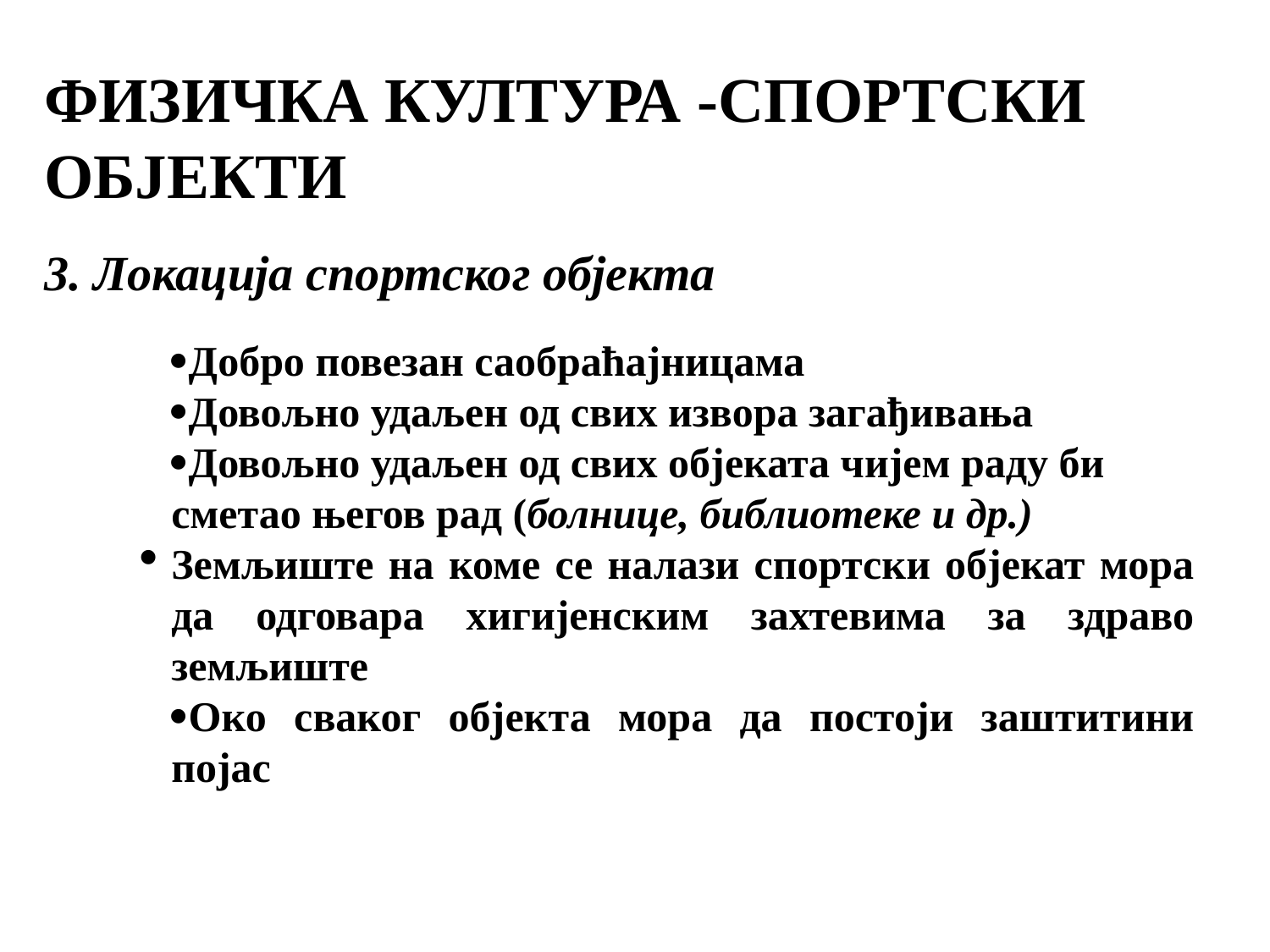

ФИЗИЧКА КУЛТУРА -СПОРТСКИ ОБЈЕКТИ

3. Локација спортског објекта

•Добро повезан саобраћајницама
•Довољно удаљен од свих извора загађивања
•Довољно удаљен од свих објеката чијем раду би сметао његов рад (болнице, библиотеке и др.)
Земљиште на коме се налази спортски објекат мора да одговара хигијенским захтевима за здраво земљиште
•Око сваког објекта мора да постоји заштитини појас